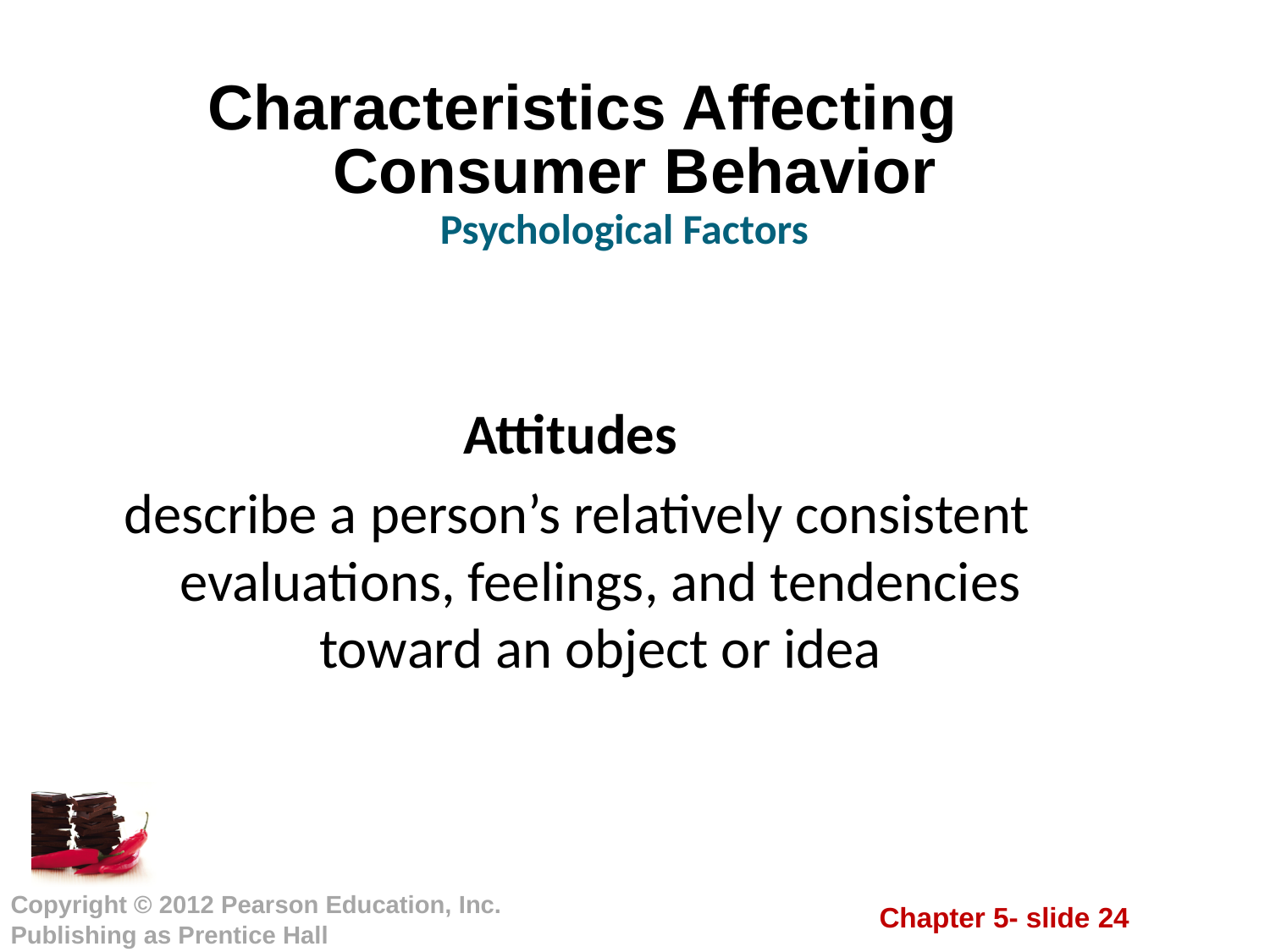

# Characteristics Affecting       Consumer Behavior
Psychological Factors

Attitudes
describe a person’s relatively consistent evaluations, feelings, and tendencies toward an object or idea